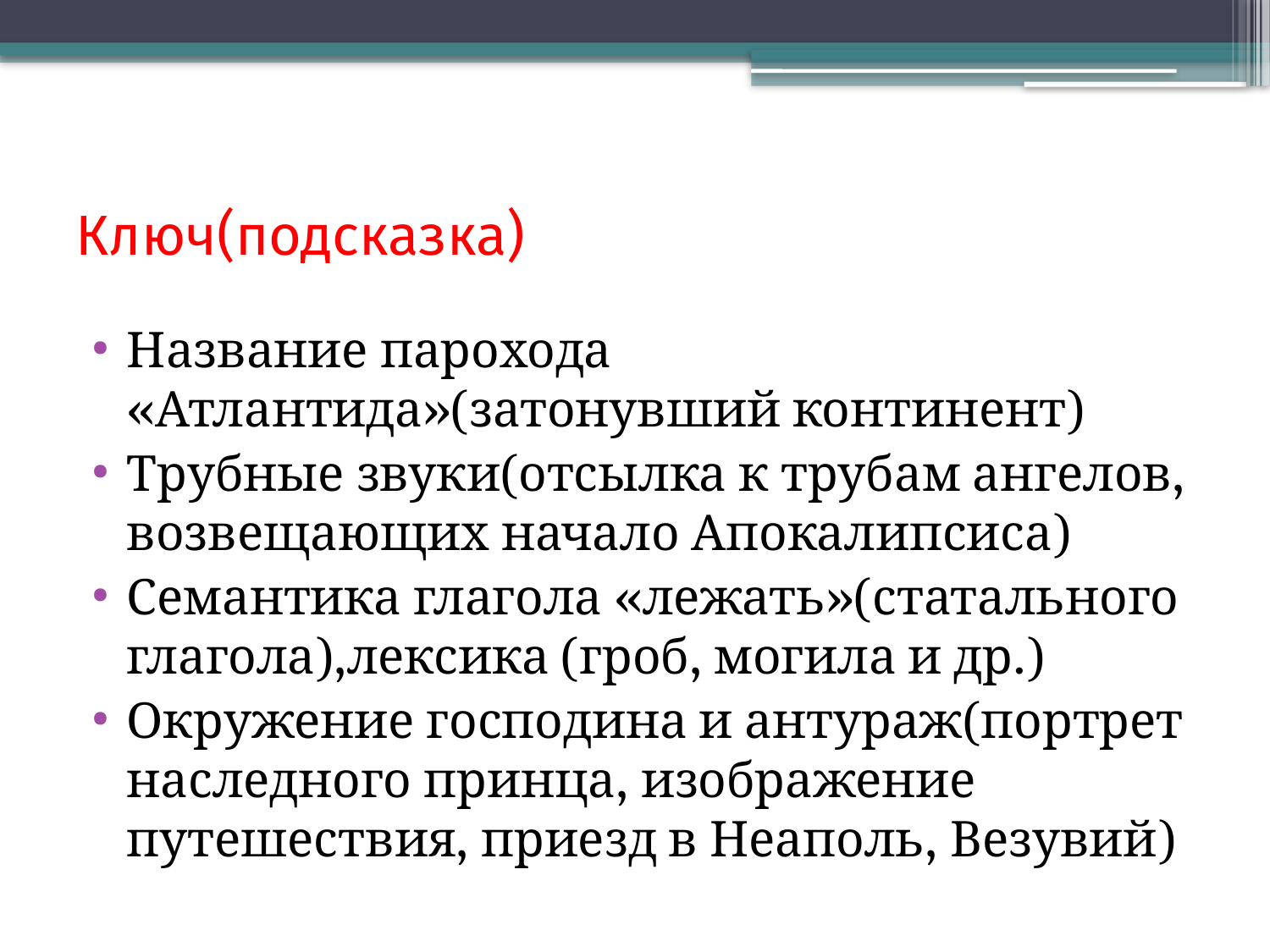

# Ключ(подсказка)
Название парохода «Атлантида»(затонувший континент)
Трубные звуки(отсылка к трубам ангелов, возвещающих начало Апокалипсиса)
Семантика глагола «лежать»(статального глагола),лексика (гроб, могила и др.)
Окружение господина и антураж(портрет наследного принца, изображение путешествия, приезд в Неаполь, Везувий)